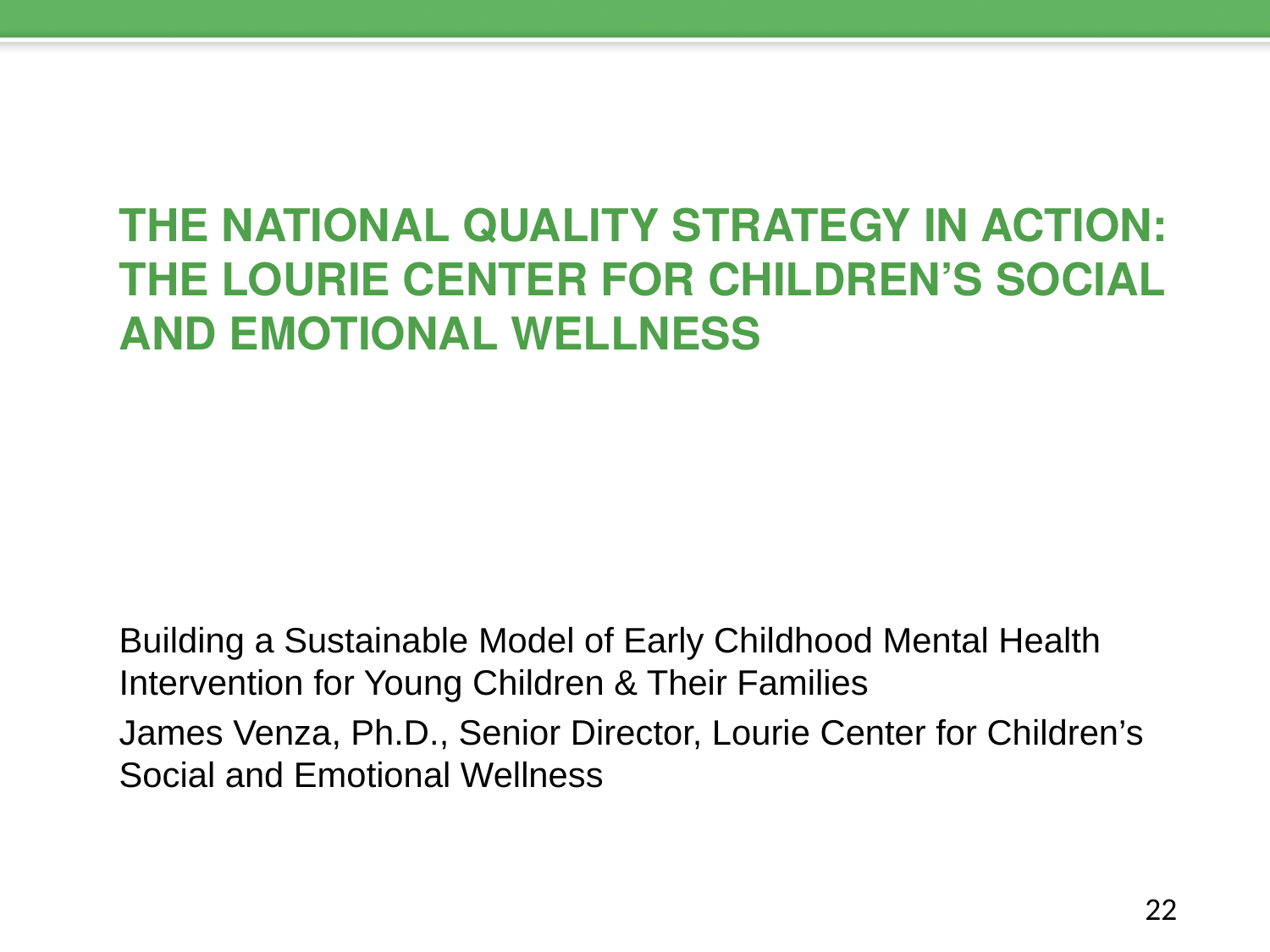

# The National Quality Strategy in Action: the Lourie Center for Children’s Social and Emotional Wellness
Building a Sustainable Model of Early Childhood Mental Health Intervention for Young Children & Their Families
James Venza, Ph.D., Senior Director, Lourie Center for Children’s Social and Emotional Wellness
22